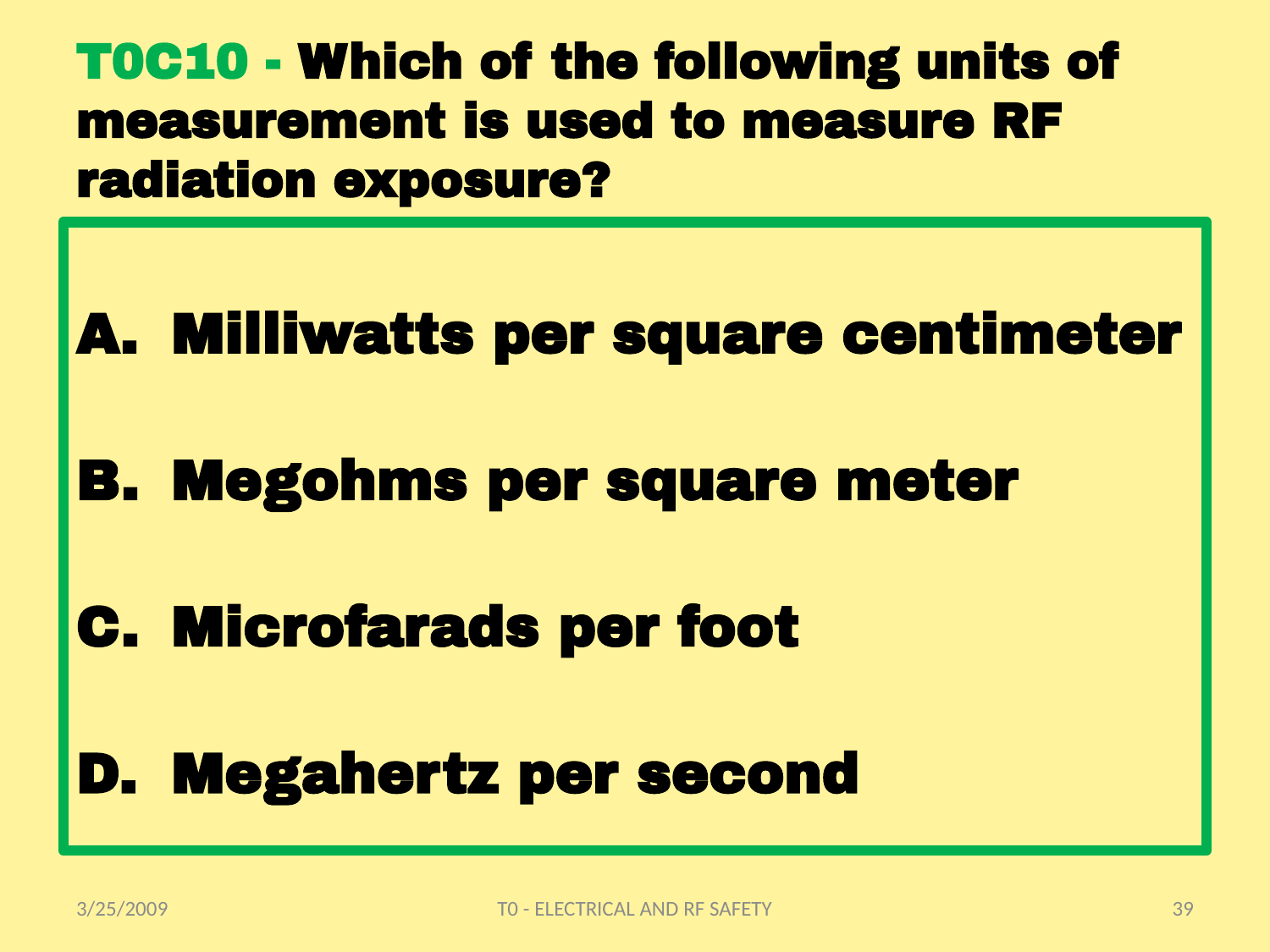

# T0C10 - Which of the following units of measurement is used to measure RF radiation exposure?
Milliwatts per square centimeter
Megohms per square meter
Microfarads per foot
Megahertz per second
3/25/2009
T0 - ELECTRICAL AND RF SAFETY
39